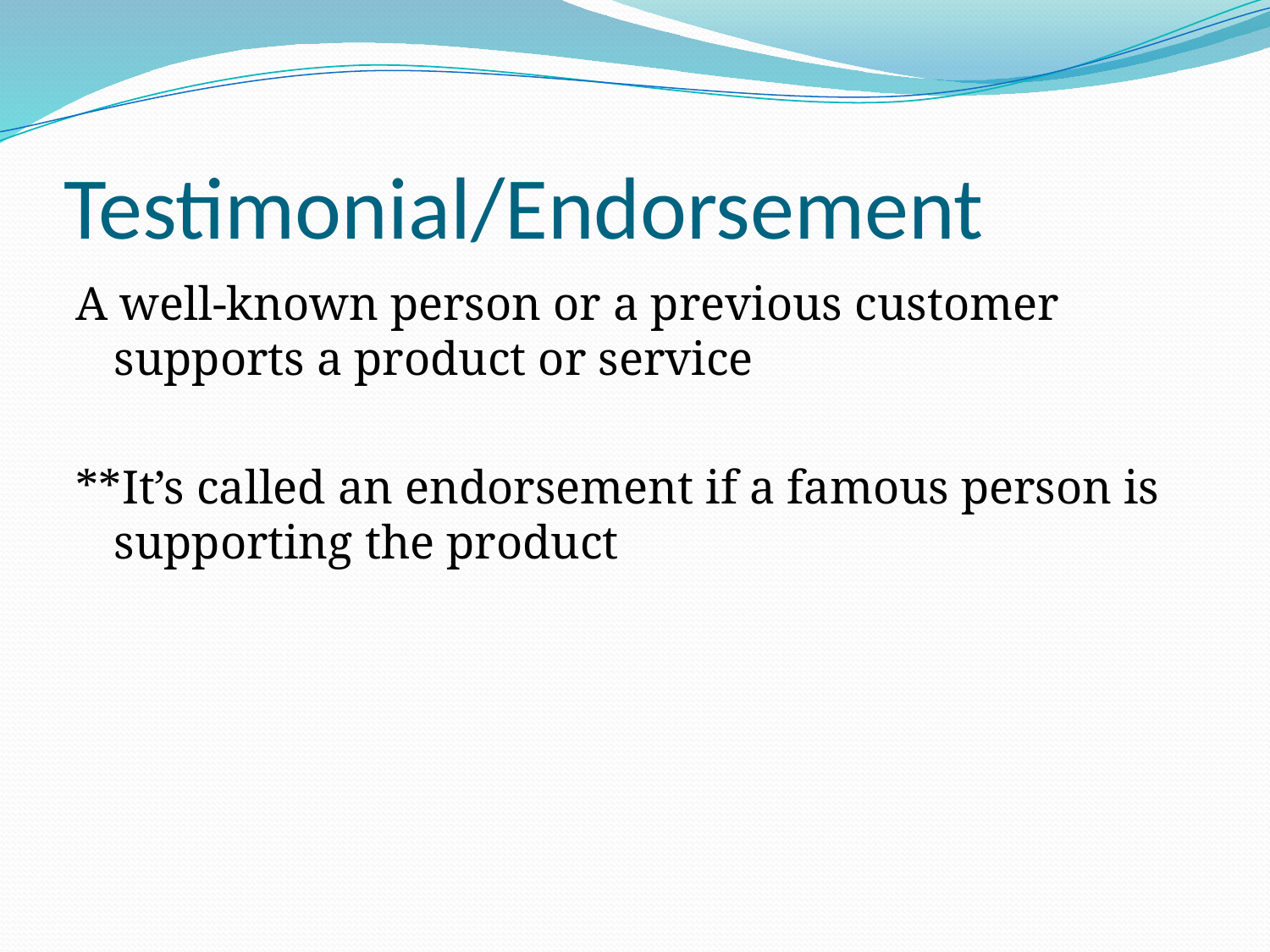

# Testimonial/Endorsement
A well-known person or a previous customer supports a product or service

**It’s called an endorsement if a famous person is supporting the product